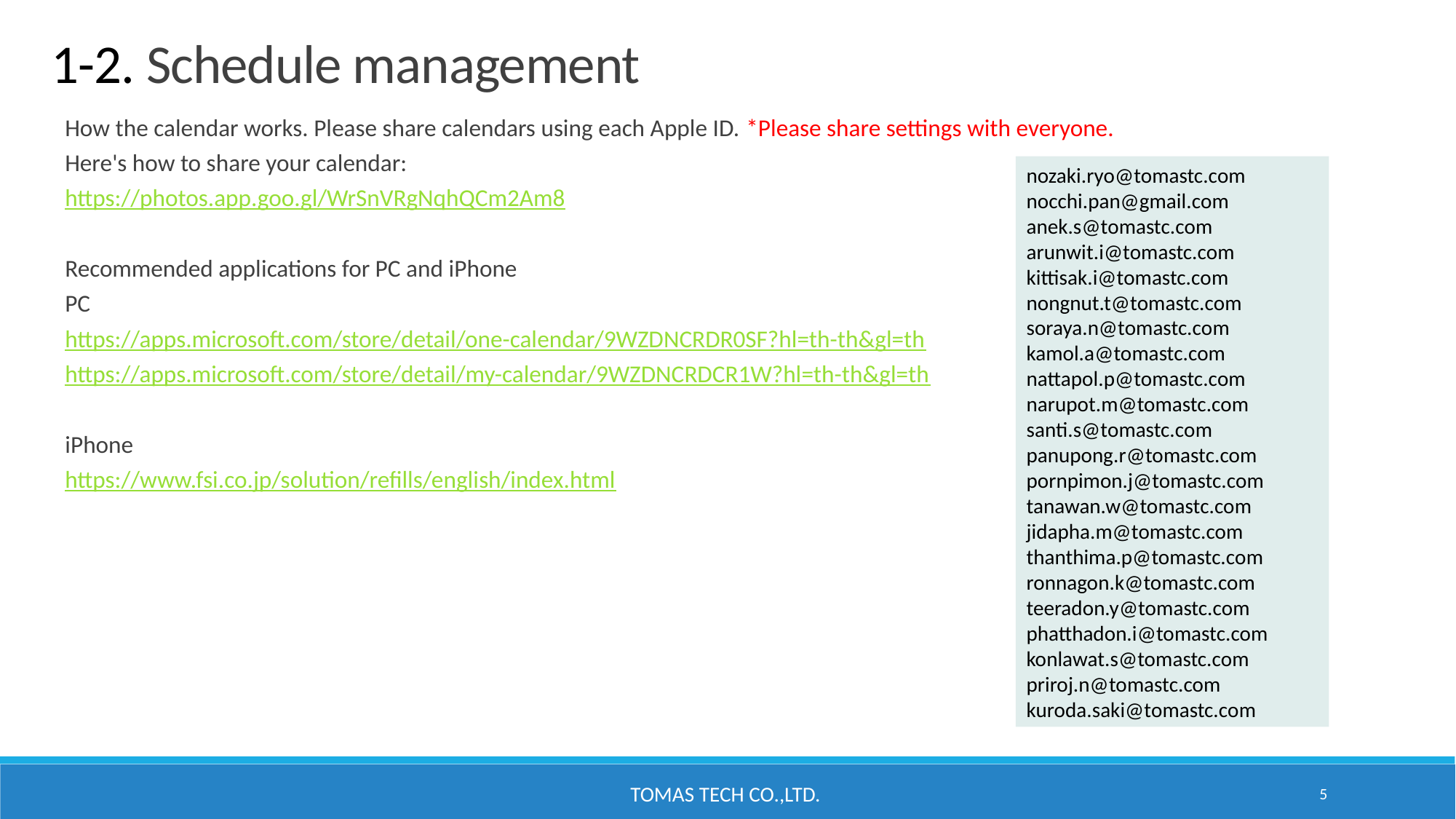

1-2. Schedule management
How the calendar works. Please share calendars using each Apple ID. *Please share settings with everyone.
Here's how to share your calendar:
https://photos.app.goo.gl/WrSnVRgNqhQCm2Am8

Recommended applications for PC and iPhone
PC
https://apps.microsoft.com/store/detail/one-calendar/9WZDNCRDR0SF?hl=th-th&gl=th
https://apps.microsoft.com/store/detail/my-calendar/9WZDNCRDCR1W?hl=th-th&gl=th

iPhone
https://www.fsi.co.jp/solution/refills/english/index.html

nozaki.ryo@tomastc.com
nocchi.pan@gmail.com
anek.s@tomastc.com
arunwit.i@tomastc.com
kittisak.i@tomastc.com
nongnut.t@tomastc.com
soraya.n@tomastc.com
kamol.a@tomastc.com
nattapol.p@tomastc.com
narupot.m@tomastc.com
santi.s@tomastc.com
panupong.r@tomastc.com
pornpimon.j@tomastc.com
tanawan.w@tomastc.com
jidapha.m@tomastc.com
thanthima.p@tomastc.com
ronnagon.k@tomastc.com
teeradon.y@tomastc.com
phatthadon.i@tomastc.com
konlawat.s@tomastc.com
priroj.n@tomastc.com
kuroda.saki@tomastc.com
TOMAS TECH CO.,LTD.
5